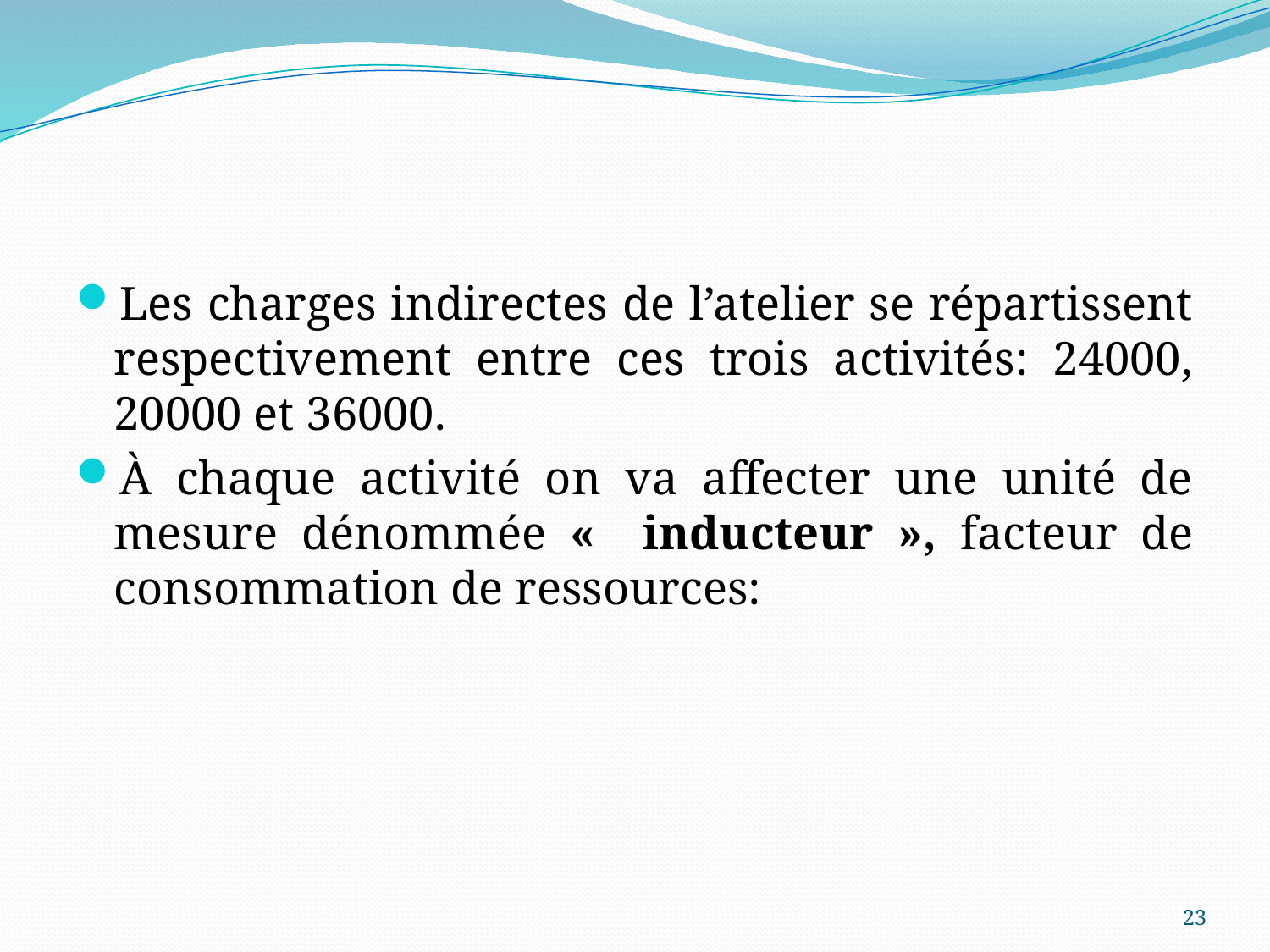

#
Les charges indirectes de l’atelier se répartissent respectivement entre ces trois activités: 24000, 20000 et 36000.
À chaque activité on va affecter une unité de mesure dénommée «  inducteur », facteur de consommation de ressources:
23